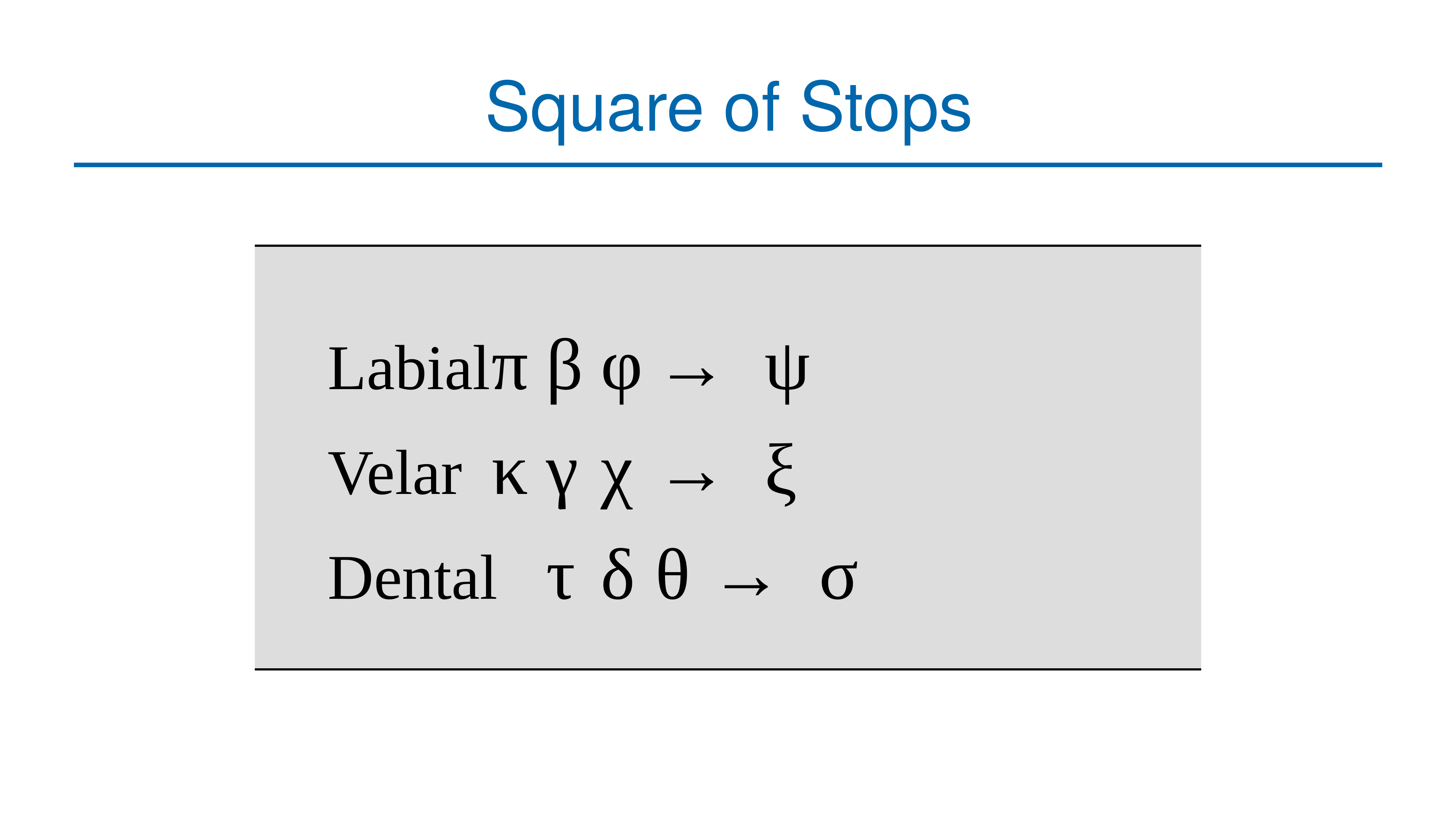

# Square of Stops
| Labial π β φ → ψ Velar κ γ χ → ξ Dental τ δ θ → σ |
| --- |